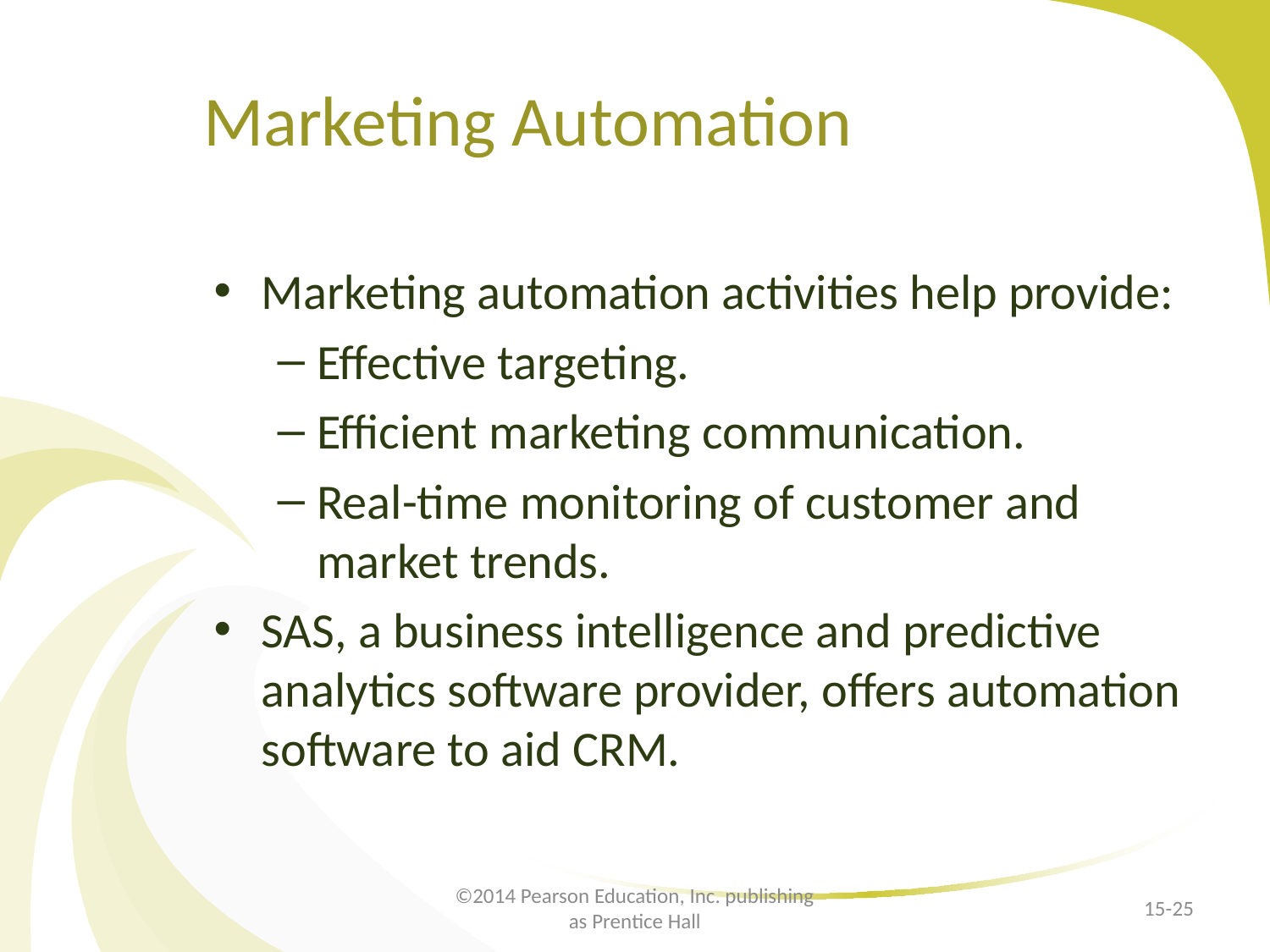

# Marketing Automation
Marketing automation activities help provide:
Effective targeting.
Efficient marketing communication.
Real-time monitoring of customer and market trends.
SAS, a business intelligence and predictive analytics software provider, offers automation software to aid CRM.
©2014 Pearson Education, Inc. publishing as Prentice Hall
15-25